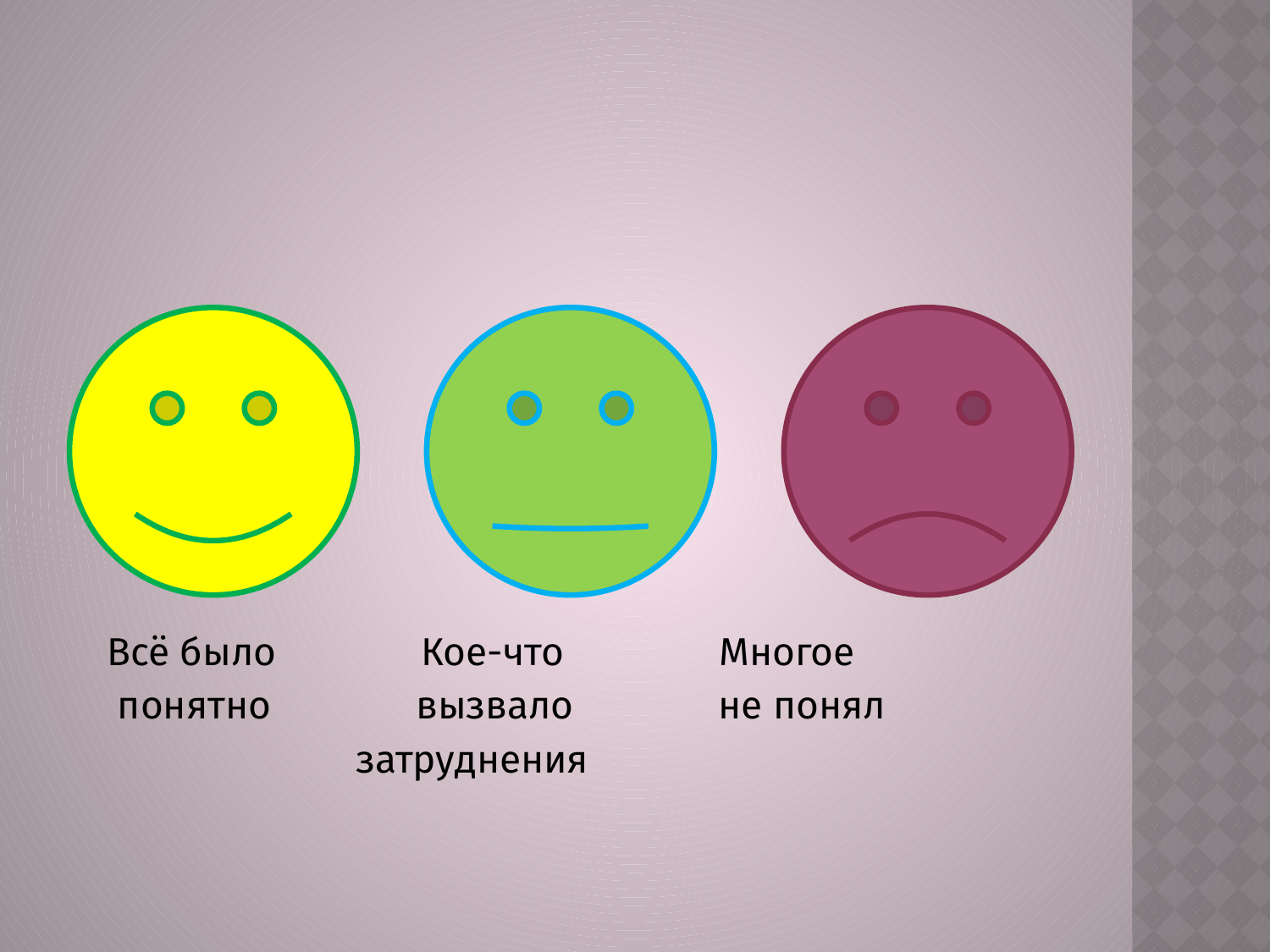

#

   Всё было              Кое-что               Многое
    понятно              вызвало              не понял
                           затруднения